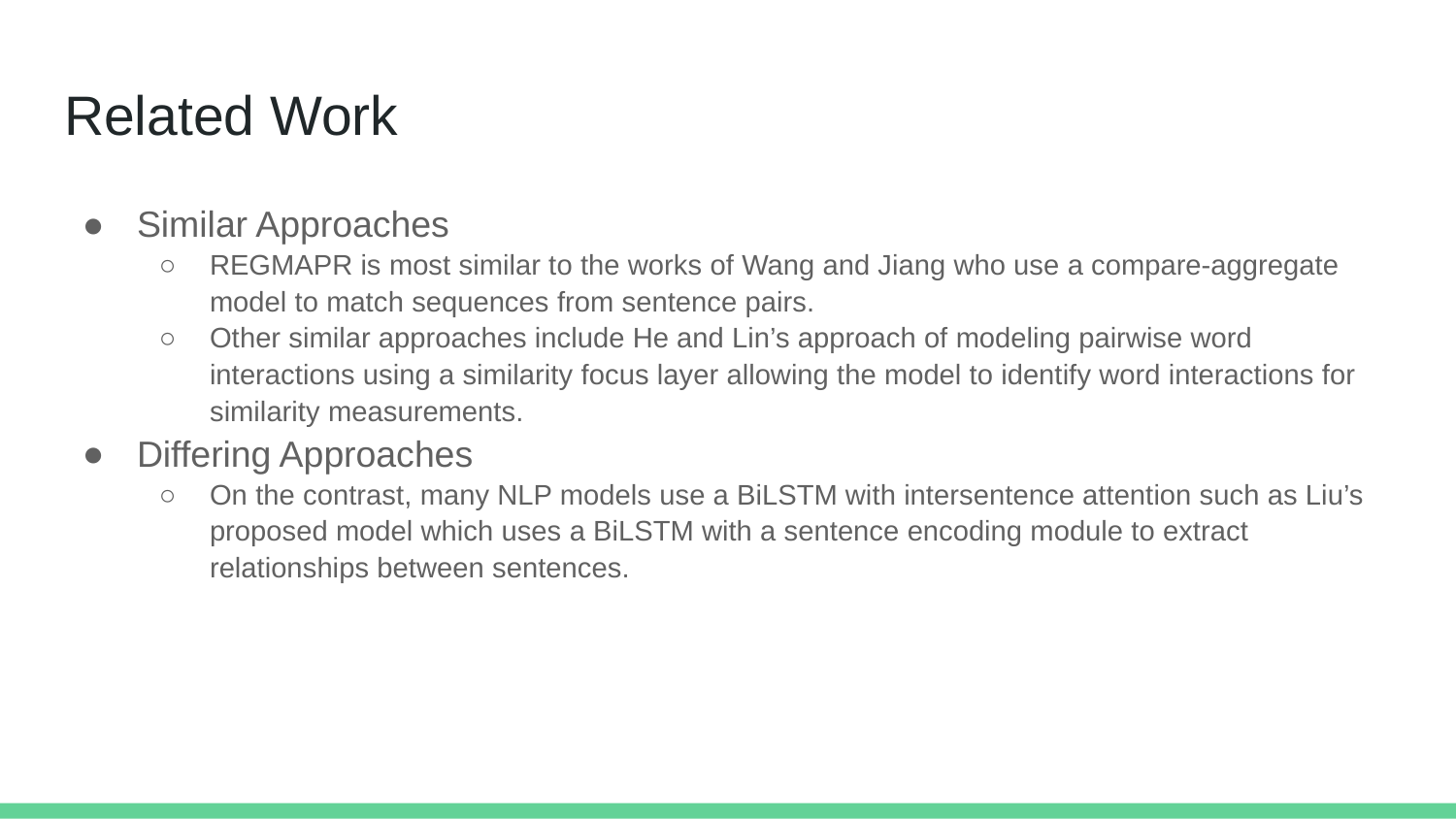

# Related Work
Similar Approaches
REGMAPR is most similar to the works of Wang and Jiang who use a compare-aggregate model to match sequences from sentence pairs.
Other similar approaches include He and Lin’s approach of modeling pairwise word interactions using a similarity focus layer allowing the model to identify word interactions for similarity measurements.
Differing Approaches
On the contrast, many NLP models use a BiLSTM with intersentence attention such as Liu’s proposed model which uses a BiLSTM with a sentence encoding module to extract relationships between sentences.